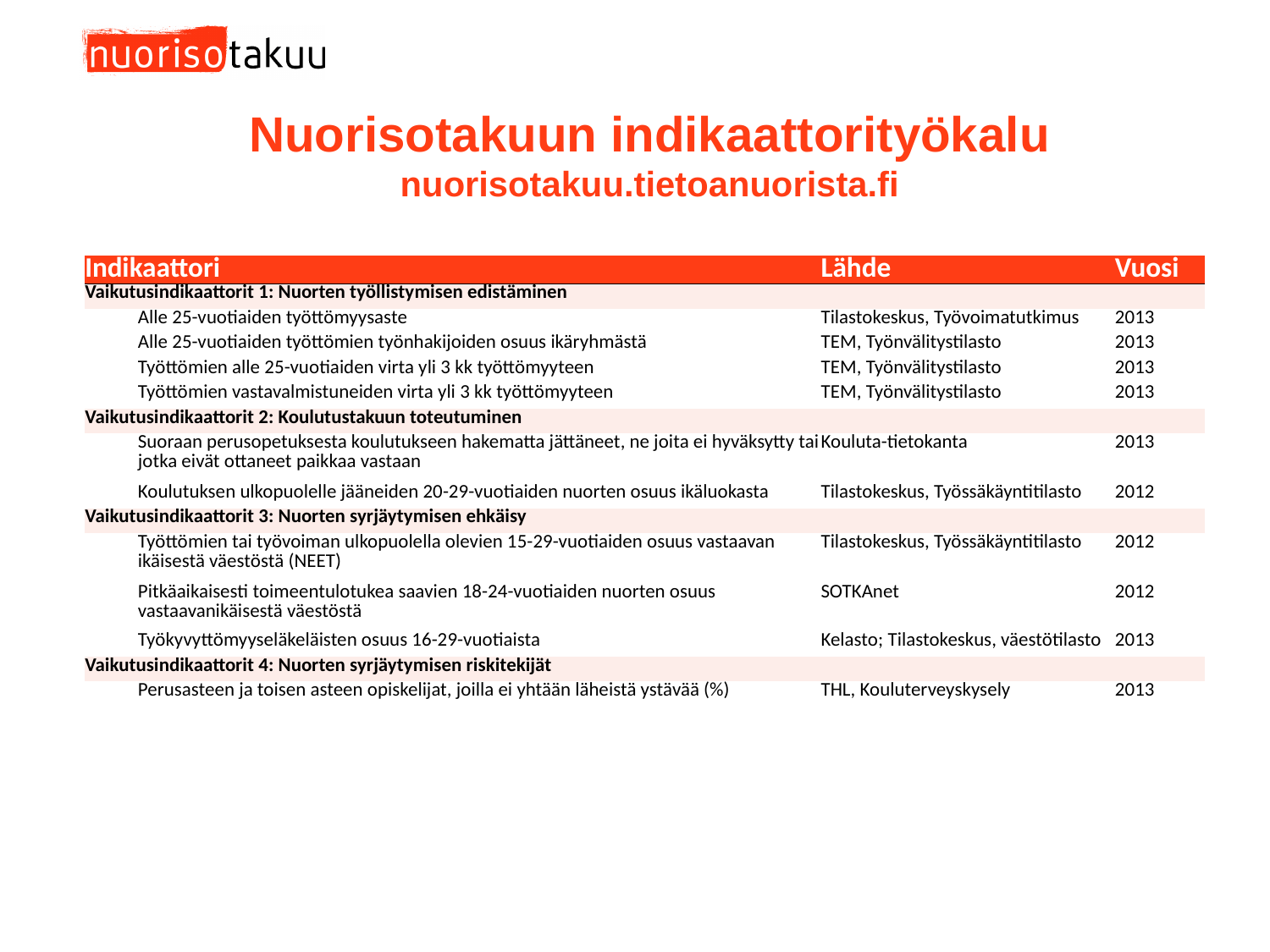

# Nuorisotakuun indikaattorityökalu nuorisotakuu.tietoanuorista.fi
|  |  |  |  |  |
| --- | --- | --- | --- | --- |
| Indikaattori |  |  | Lähde | Vuosi |
| Vaikutusindikaattorit 1: Nuorten työllistymisen edistäminen |  |  |  |  |
|  |  | Alle 25-vuotiaiden työttömyysaste | Tilastokeskus, Työvoimatutkimus | 2013 |
|  |  | Alle 25-vuotiaiden työttömien työnhakijoiden osuus ikäryhmästä | TEM, Työnvälitystilasto | 2013 |
|  |  | Työttömien alle 25-vuotiaiden virta yli 3 kk työttömyyteen | TEM, Työnvälitystilasto | 2013 |
|  |  | Työttömien vastavalmistuneiden virta yli 3 kk työttömyyteen | TEM, Työnvälitystilasto | 2013 |
| Vaikutusindikaattorit 2: Koulutustakuun toteutuminen |  |  |  |  |
|  |  | Suoraan perusopetuksesta koulutukseen hakematta jättäneet, ne joita ei hyväksytty tai jotka eivät ottaneet paikkaa vastaan | Kouluta-tietokanta | 2013 |
|  |  | Koulutuksen ulkopuolelle jääneiden 20-29-vuotiaiden nuorten osuus ikäluokasta | Tilastokeskus, Työssäkäyntitilasto | 2012 |
| Vaikutusindikaattorit 3: Nuorten syrjäytymisen ehkäisy |  |  |  |  |
|  |  | Työttömien tai työvoiman ulkopuolella olevien 15-29-vuotiaiden osuus vastaavan ikäisestä väestöstä (NEET) | Tilastokeskus, Työssäkäyntitilasto | 2012 |
|  |  | Pitkäaikaisesti toimeentulotukea saavien 18-24-vuotiaiden nuorten osuus vastaavanikäisestä väestöstä | SOTKAnet | 2012 |
|  |  | Työkyvyttömyyseläkeläisten osuus 16-29-vuotiaista | Kelasto; Tilastokeskus, väestötilasto | 2013 |
| Vaikutusindikaattorit 4: Nuorten syrjäytymisen riskitekijät |  |  |  |  |
|  |  | Perusasteen ja toisen asteen opiskelijat, joilla ei yhtään läheistä ystävää (%) | THL, Kouluterveyskysely | 2013 |